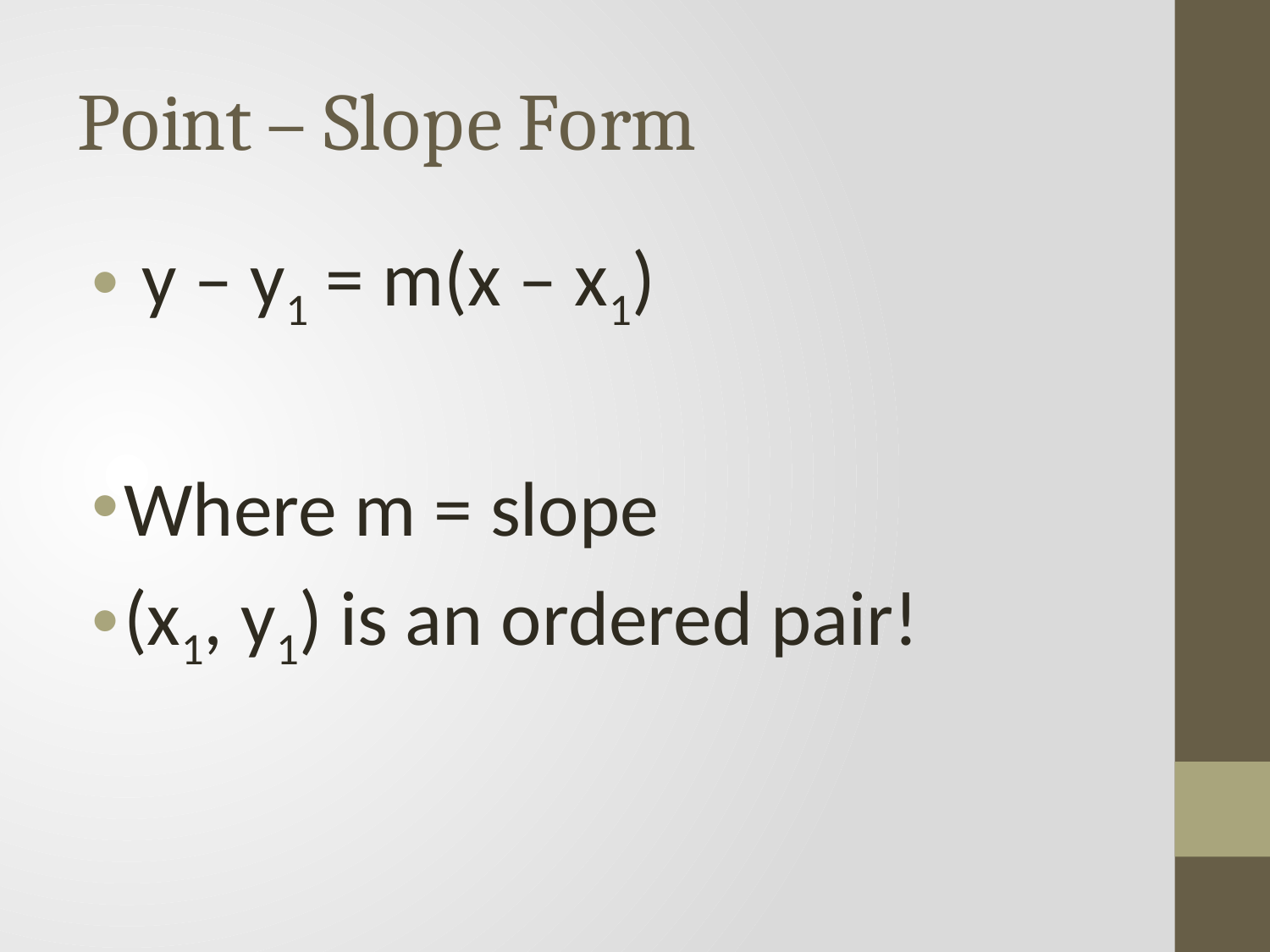

# Point – Slope Form
 y – y1 = m(x – x1)

Where m = slope
(x1, y1) is an ordered pair!